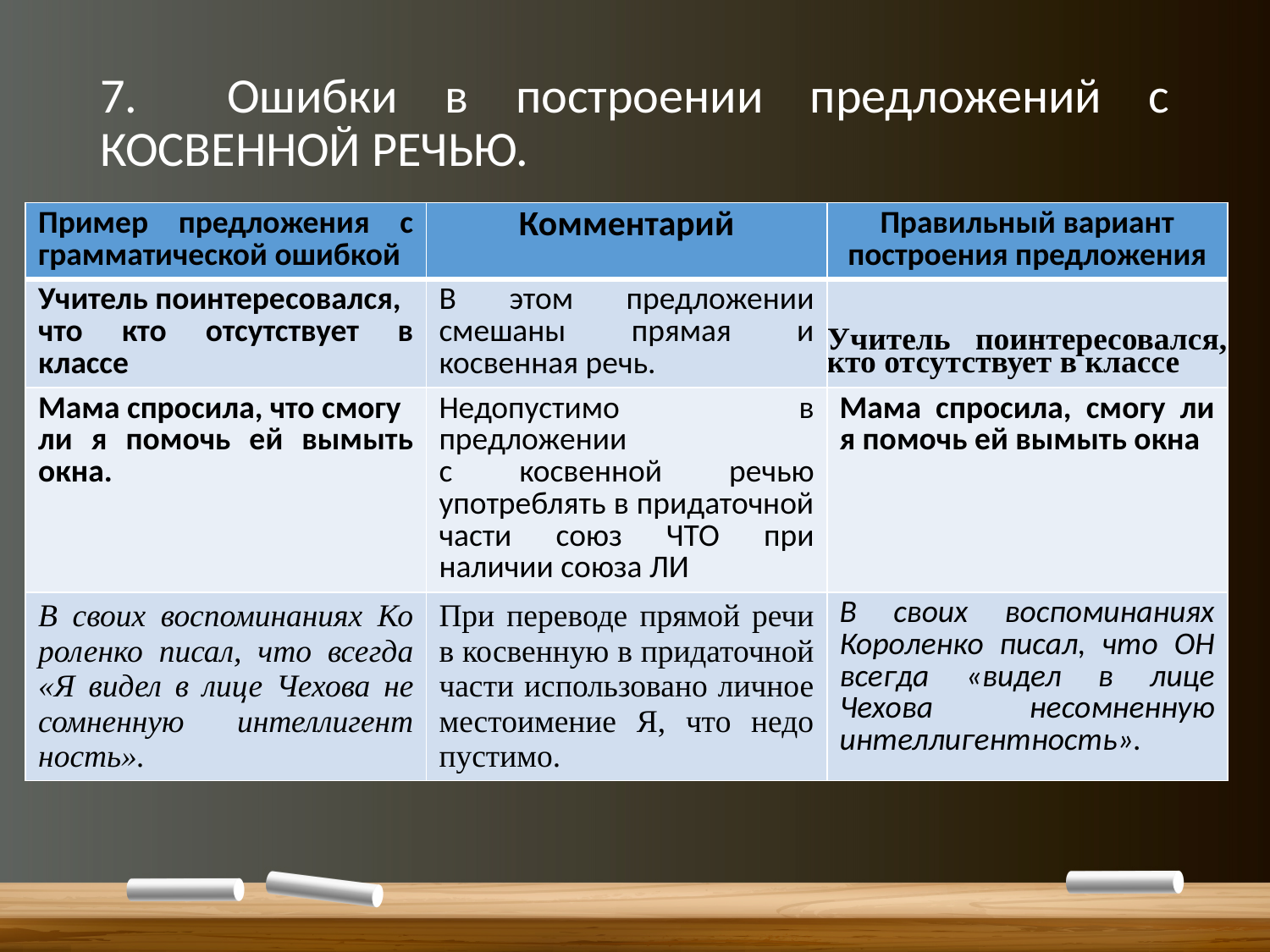

# 7.	Ошибки в построении предложений с КОСВЕННОЙ РЕЧЬЮ.
| Пример предложения с грамматической ошибкой | Комментарий | Правильный вариант построения предложения |
| --- | --- | --- |
| Учитель поинтересовался, что кто отсутствует в классе | В этом предложении смешаны прямая и косвенная речь. | Учитель поинтересовался, кто отсутствует в классе |
| Мама спросила, что смогу ли я помочь ей вымыть окна. | Недопустимо в предложении с косвенной речью употреблять в придаточной части союз ЧТО при наличии союза ЛИ | Мама спросила, смогу ли я помочь ей вымыть окна |
| В своих воспоминаниях Ко­роленко писал, что всегда «Я видел в лице Чехова не­сомненную интеллигент­ность». | При переводе прямой речи в косвенную в придаточной части использовано личное местоимение Я, что недо­пустимо. | В своих воспоминаниях Короленко писал, что ОН всегда «видел в лице Чехова несомненную интеллигентность». |